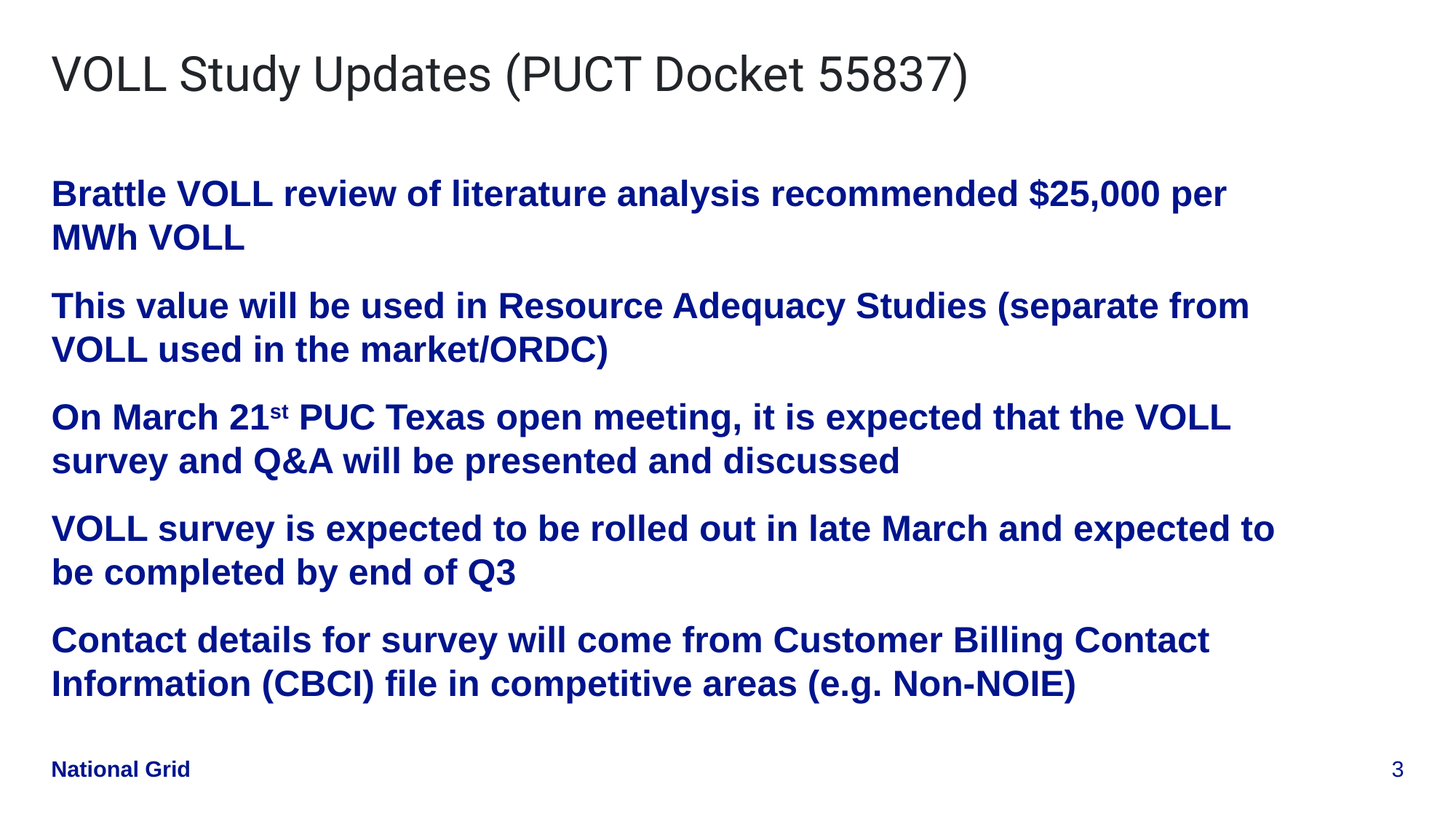

# VOLL Study Updates (PUCT Docket 55837)
Brattle VOLL review of literature analysis recommended $25,000 per MWh VOLL
This value will be used in Resource Adequacy Studies (separate from VOLL used in the market/ORDC)
On March 21st PUC Texas open meeting, it is expected that the VOLL survey and Q&A will be presented and discussed
VOLL survey is expected to be rolled out in late March and expected to be completed by end of Q3
Contact details for survey will come from Customer Billing Contact Information (CBCI) file in competitive areas (e.g. Non-NOIE)